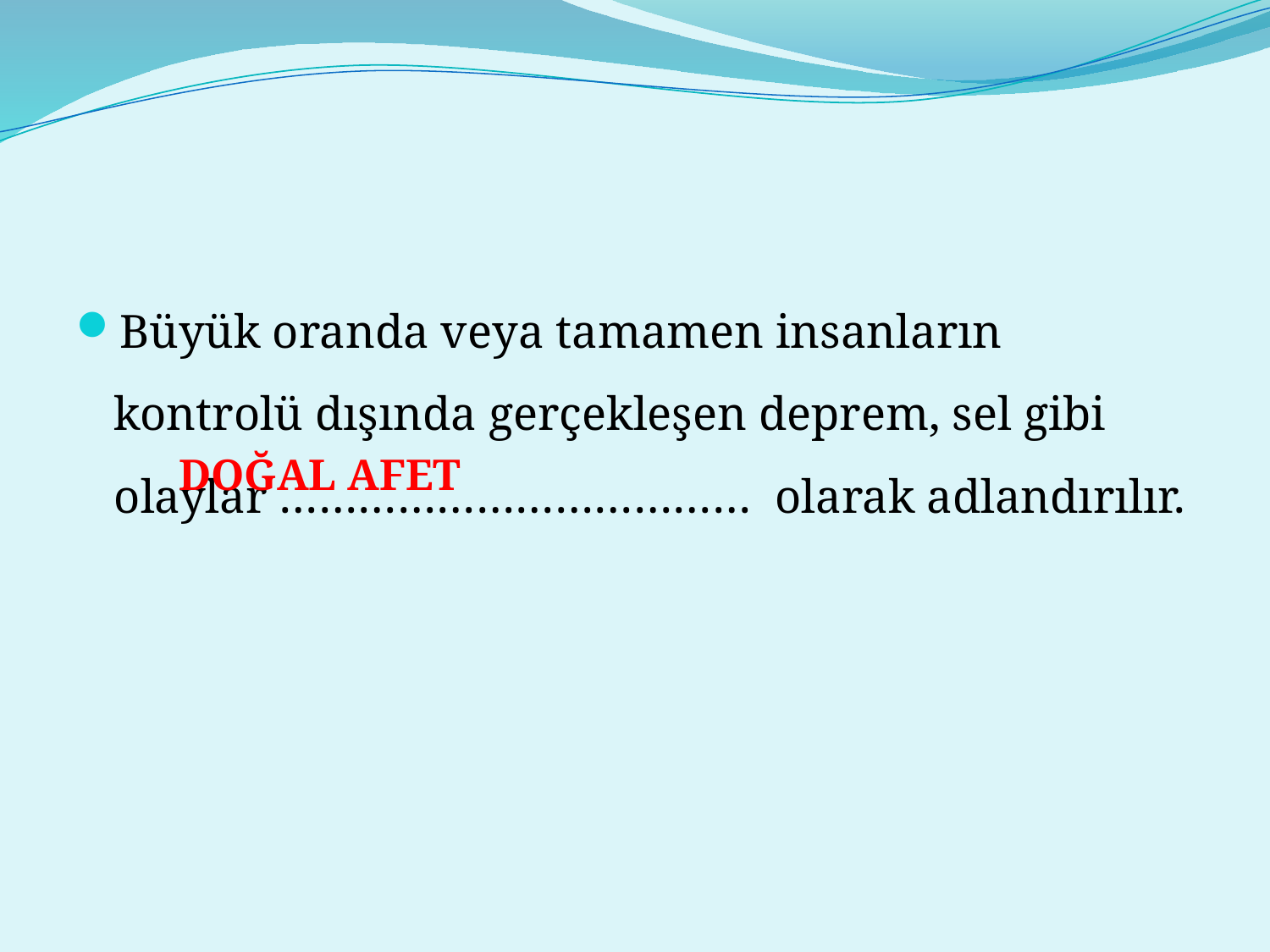

#
Büyük oranda veya tamamen insanların kontrolü dışında gerçekleşen deprem, sel gibi olaylar ………………………………  olarak adlandırılır.
DOĞAL AFET